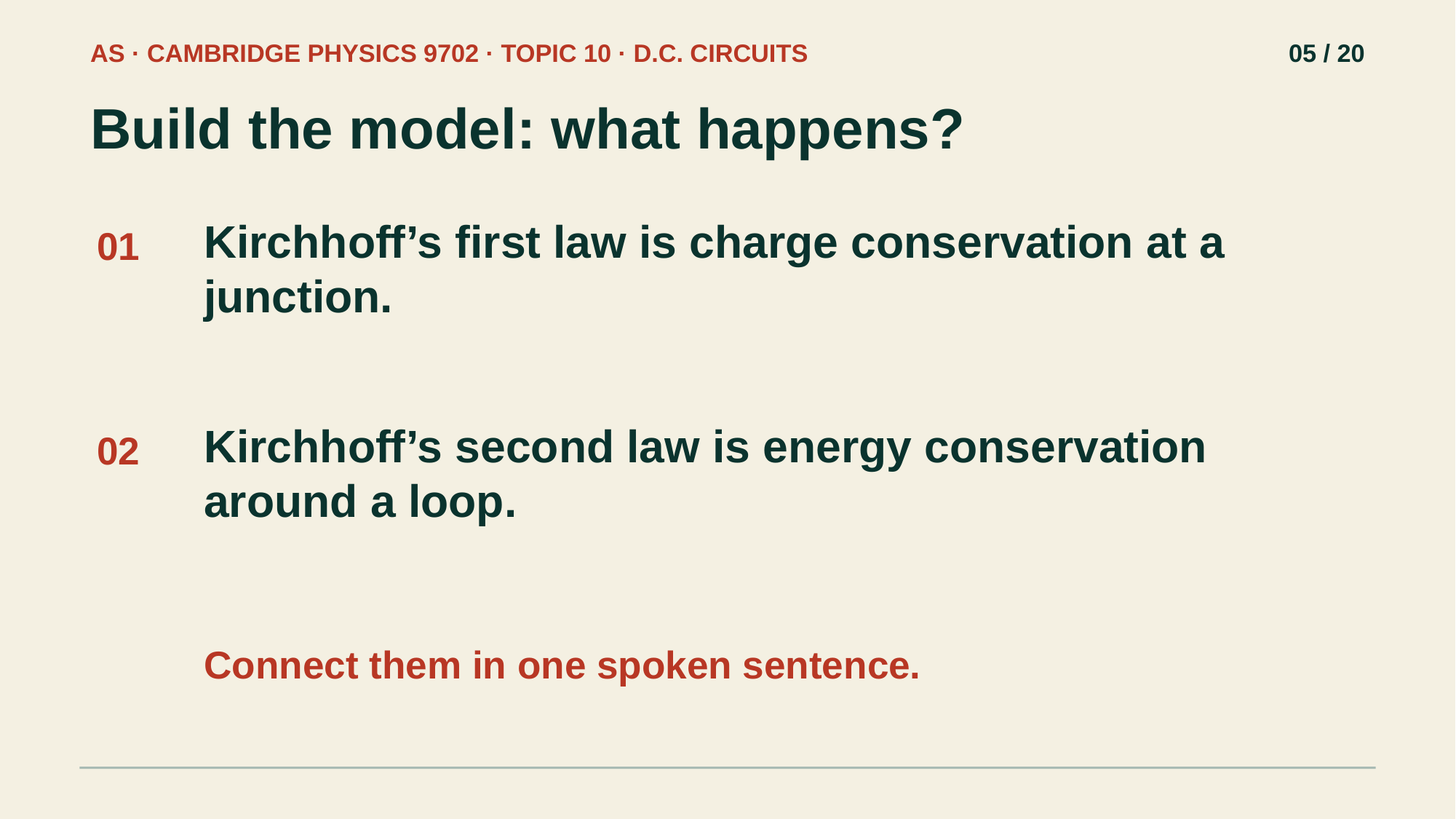

AS · CAMBRIDGE PHYSICS 9702 · TOPIC 10 · D.C. CIRCUITS
05 / 20
Build the model: what happens?
Kirchhoff’s first law is charge conservation at a junction.
01
Kirchhoff’s second law is energy conservation around a loop.
02
Connect them in one spoken sentence.